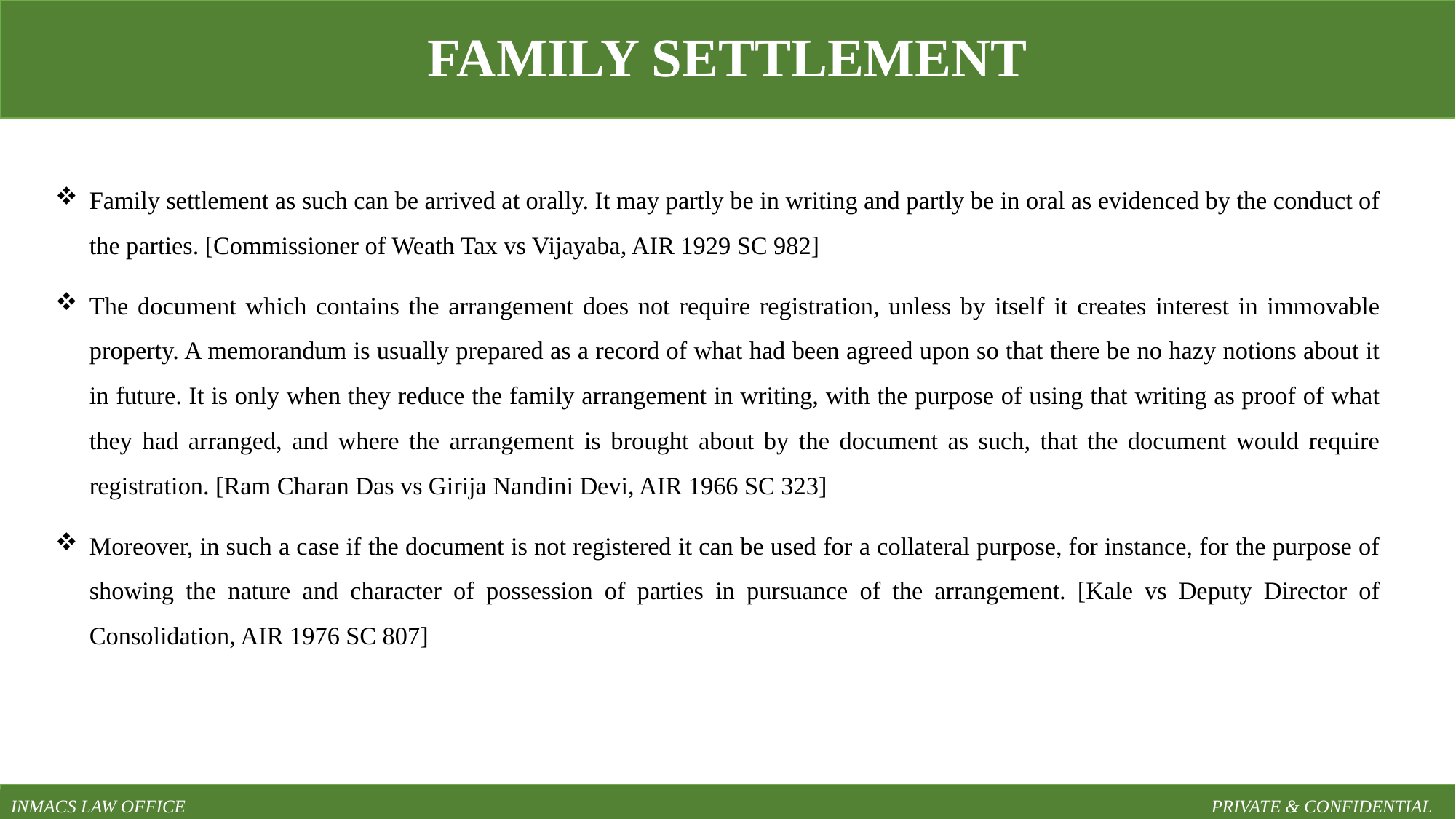

FAMILY SETTLEMENT
Family settlement as such can be arrived at orally. It may partly be in writing and partly be in oral as evidenced by the conduct of the parties. [Commissioner of Weath Tax vs Vijayaba, AIR 1929 SC 982]
The document which contains the arrangement does not require registration, unless by itself it creates interest in immovable property. A memorandum is usually prepared as a record of what had been agreed upon so that there be no hazy notions about it in future. It is only when they reduce the family arrangement in writing, with the purpose of using that writing as proof of what they had arranged, and where the arrangement is brought about by the document as such, that the document would require registration. [Ram Charan Das vs Girija Nandini Devi, AIR 1966 SC 323]
Moreover, in such a case if the document is not registered it can be used for a collateral purpose, for instance, for the purpose of showing the nature and character of possession of parties in pursuance of the arrangement. [Kale vs Deputy Director of Consolidation, AIR 1976 SC 807]

INMACS LAW OFFICE										PRIVATE & CONFIDENTIAL